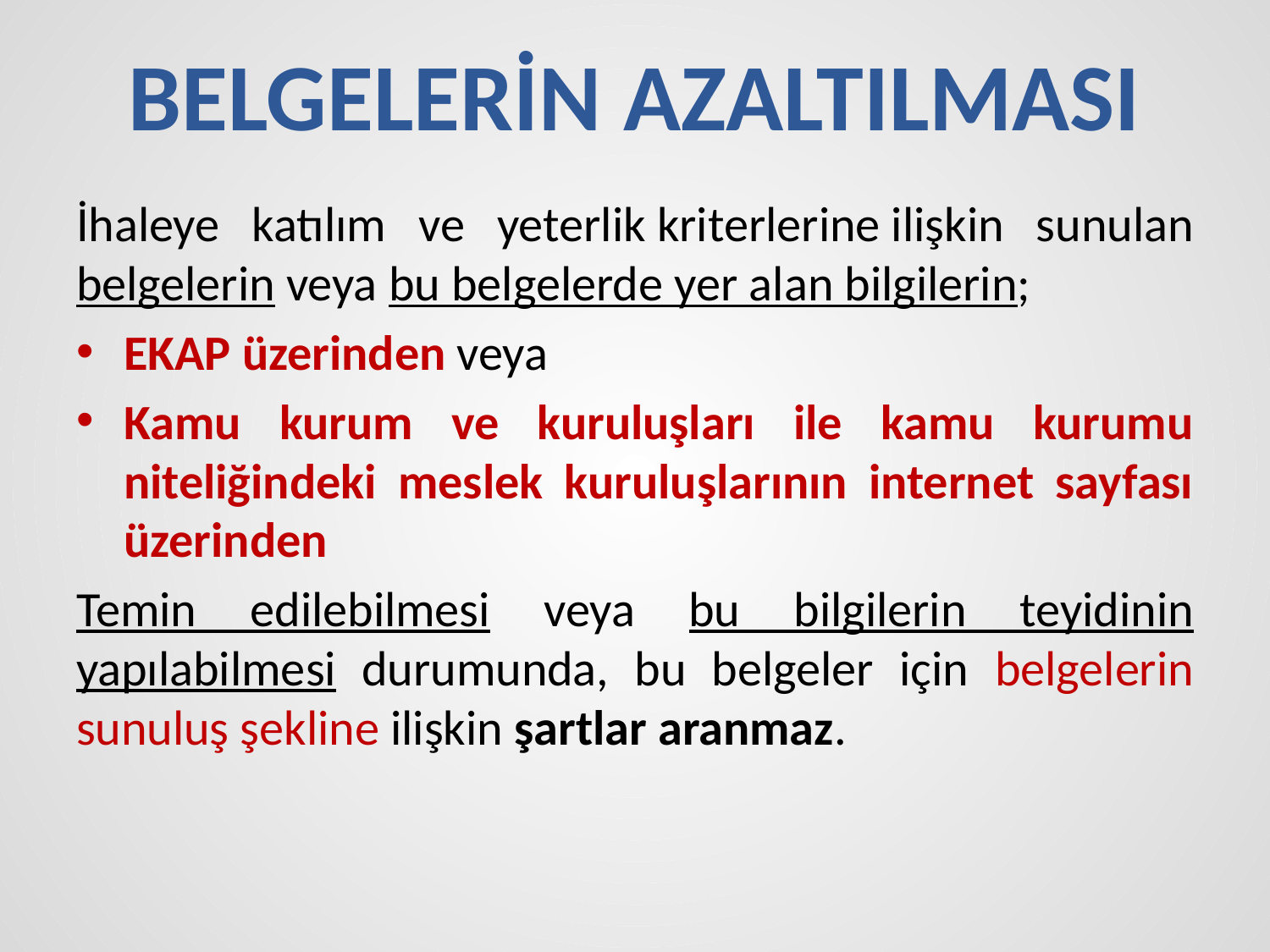

# BELGELERİN AZALTILMASI
İhaleye katılım ve yeterlik kriterlerine ilişkin sunulan belgelerin veya bu belgelerde yer alan bilgilerin;
EKAP üzerinden veya
Kamu kurum ve kuruluşları ile kamu kurumu niteliğindeki meslek kuruluşlarının internet sayfası üzerinden
Temin edilebilmesi veya bu bilgilerin teyidinin yapılabilmesi durumunda, bu belgeler için belgelerin sunuluş şekline ilişkin şartlar aranmaz.